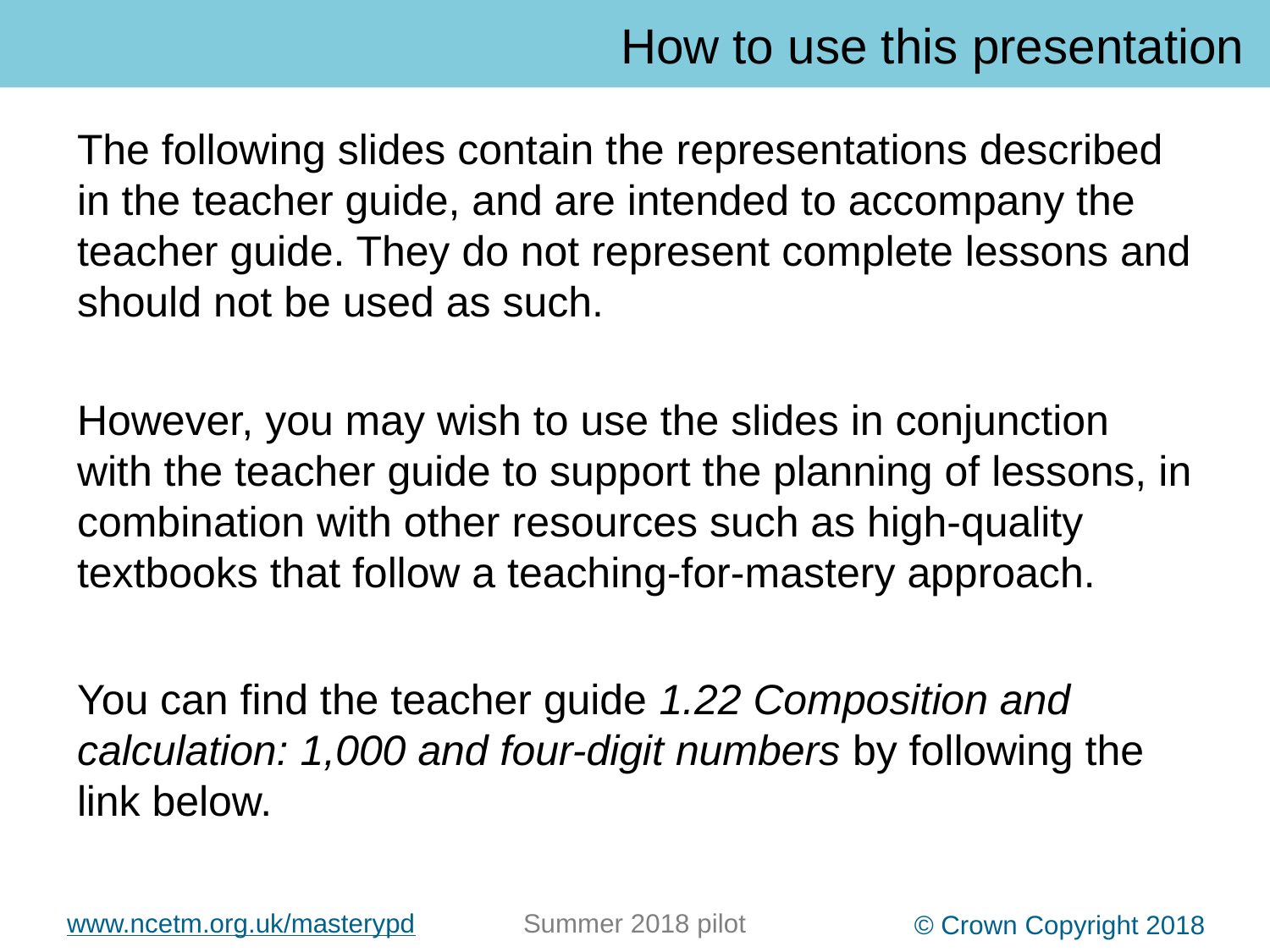

How to use this presentation
You can find the teacher guide 1.22 Composition and calculation: 1,000 and four-digit numbers by following the link below.